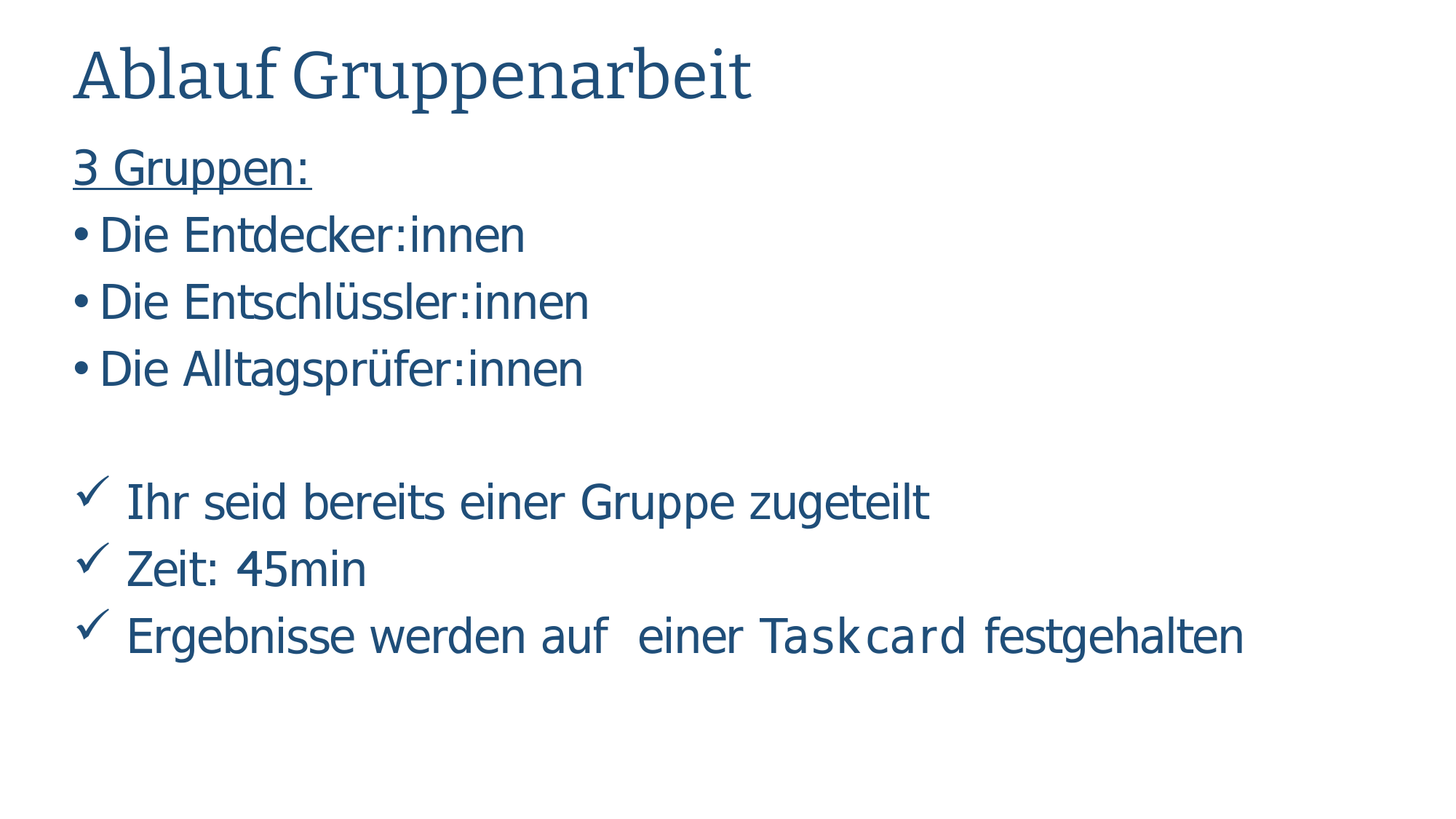

# Ablauf Gruppenarbeit
3 Gruppen:
Die Entdecker:innen
Die Entschlüssler:innen
Die Alltagsprüfer:innen

 Ihr seid bereits einer Gruppe zugeteilt
 Zeit: 45min
 Ergebnisse werden auf  einer Taskcard festgehalten